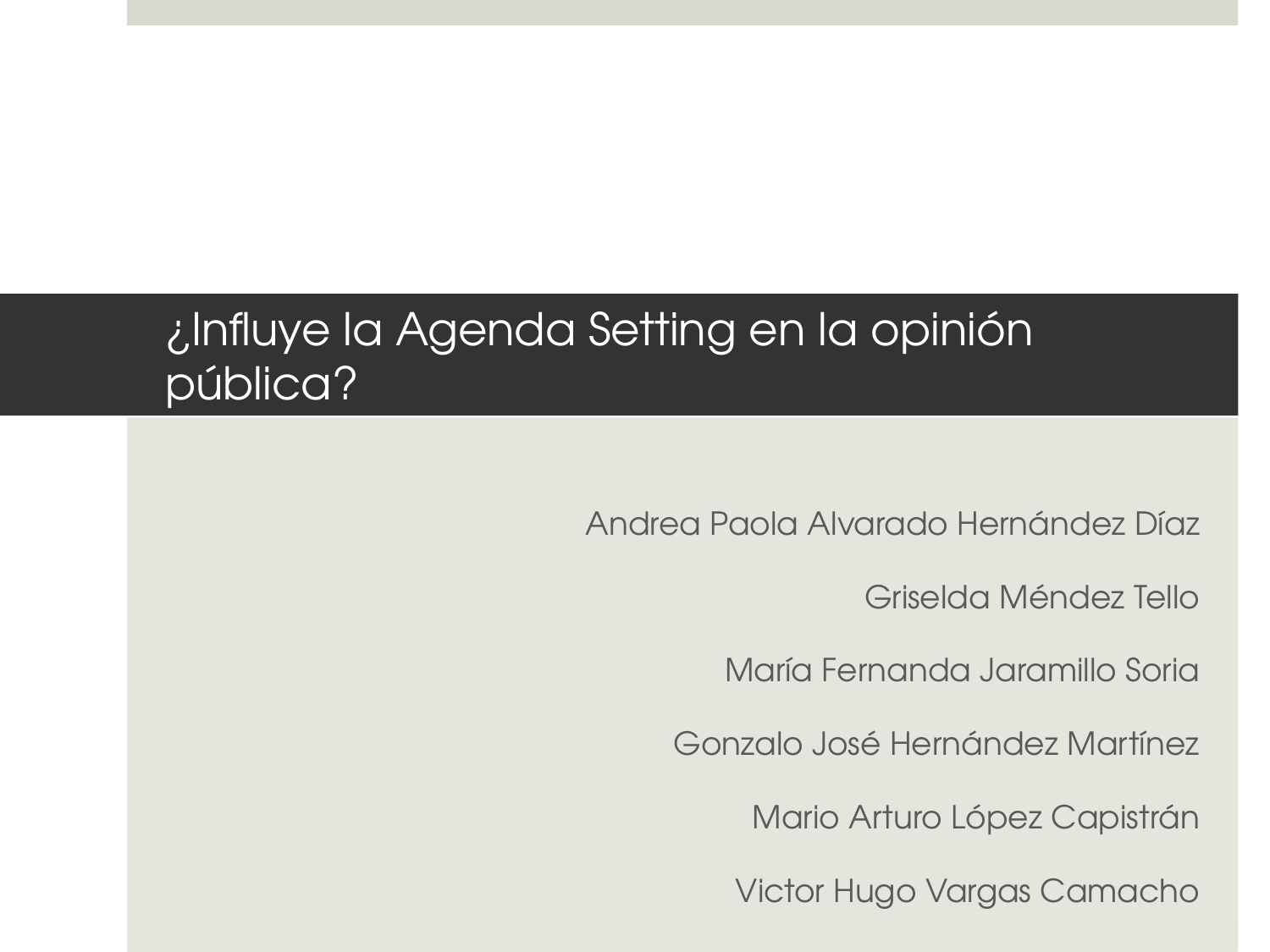

# ¿Influye la Agenda Setting en la opinión pública?

Andrea Paola Alvarado Hernández Díaz
Griselda Méndez Tello
María Fernanda Jaramillo Soria
Gonzalo José Hernández Martínez
Mario Arturo López Capistrán
Victor Hugo Vargas Camacho